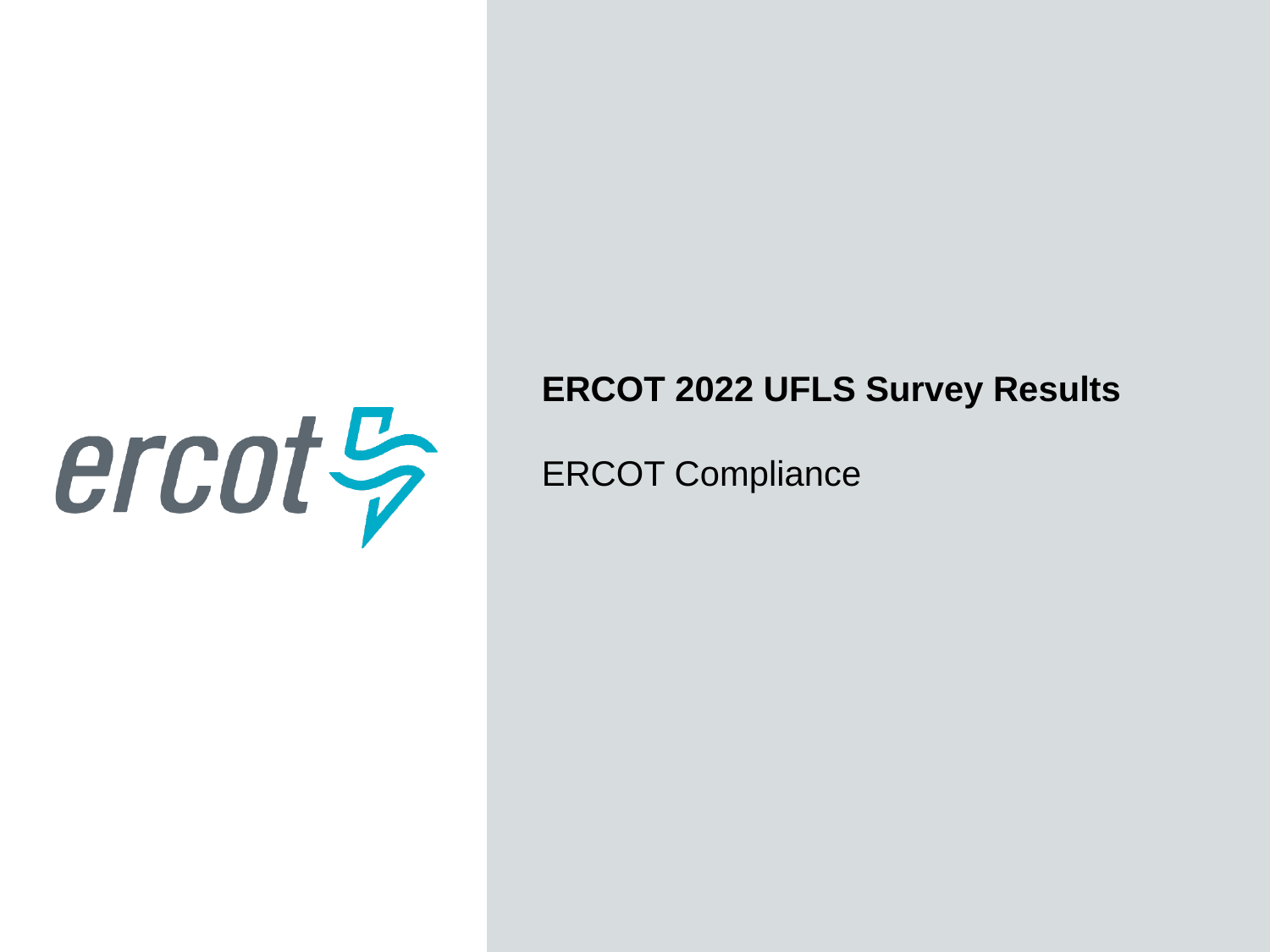

ERCOT 2022 UFLS Survey Results

ERCOT Compliance